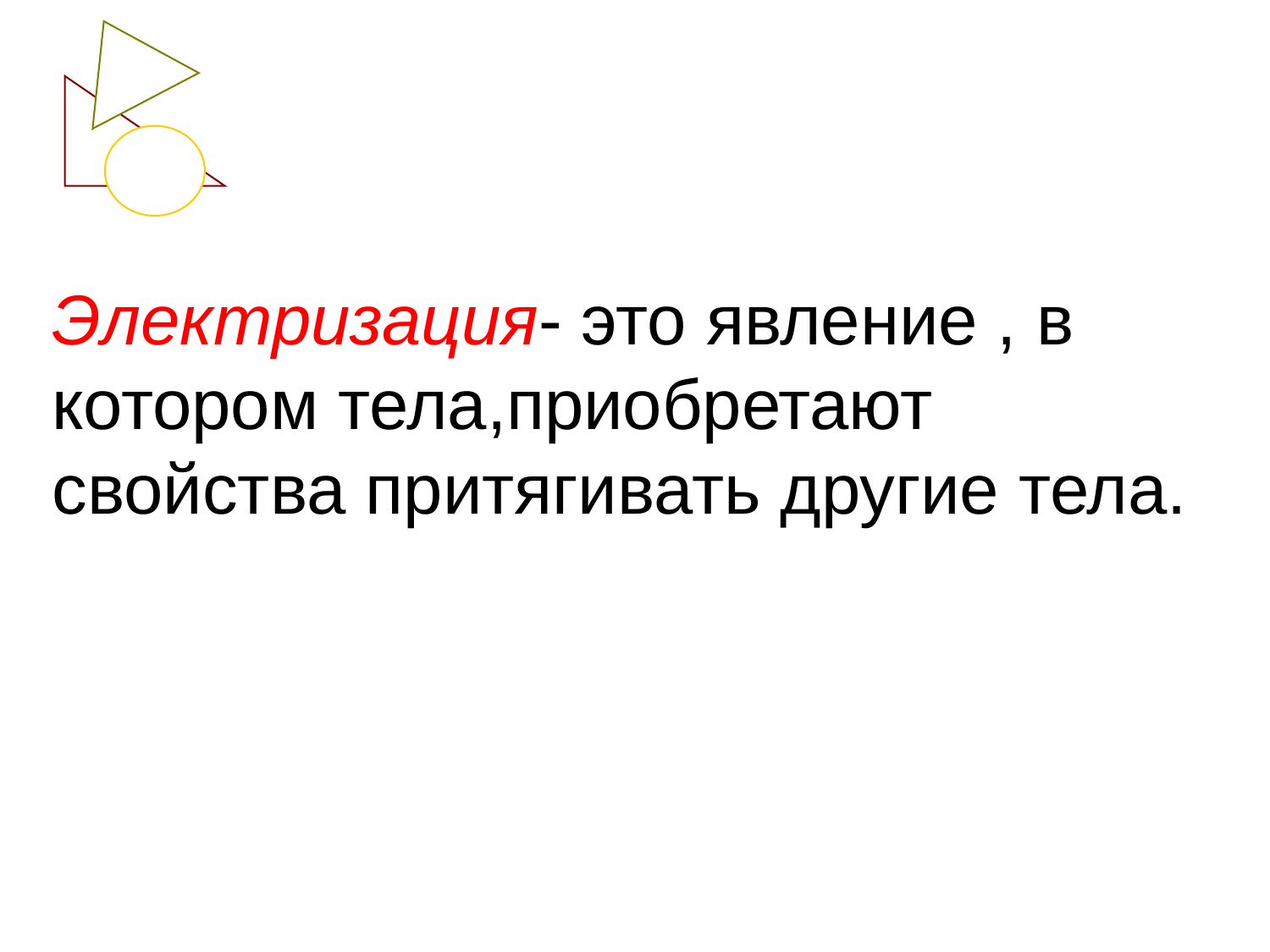

Электризация- это явление , в котором тела,приобретают свойства притягивать другие тела.